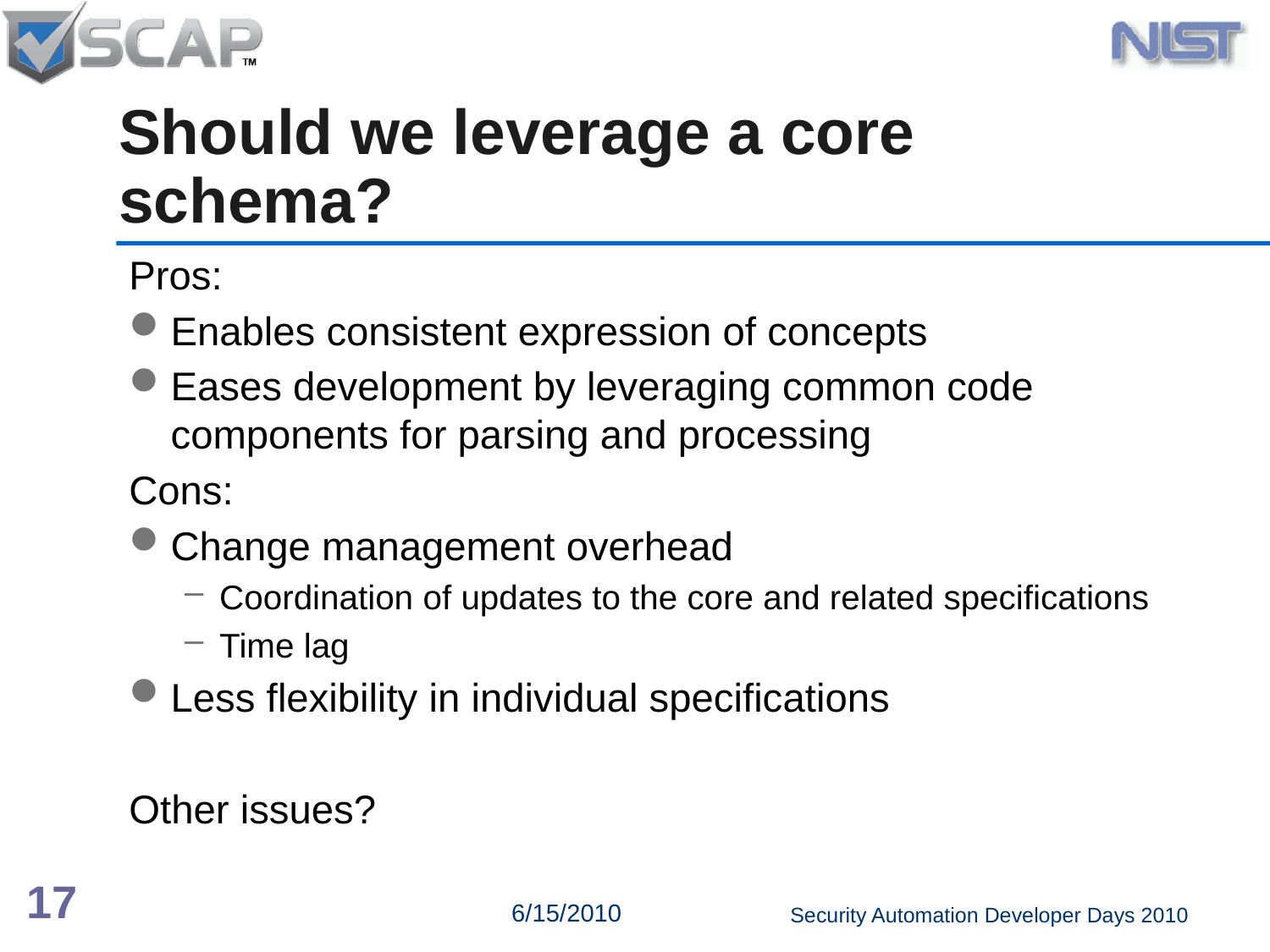

# Should we leverage a core schema?
Pros:
Enables consistent expression of concepts
Eases development by leveraging common code components for parsing and processing
Cons:
Change management overhead
Coordination of updates to the core and related specifications
Time lag
Less flexibility in individual specifications

Other issues?

17
6/15/2010
Security Automation Developer Days 2010